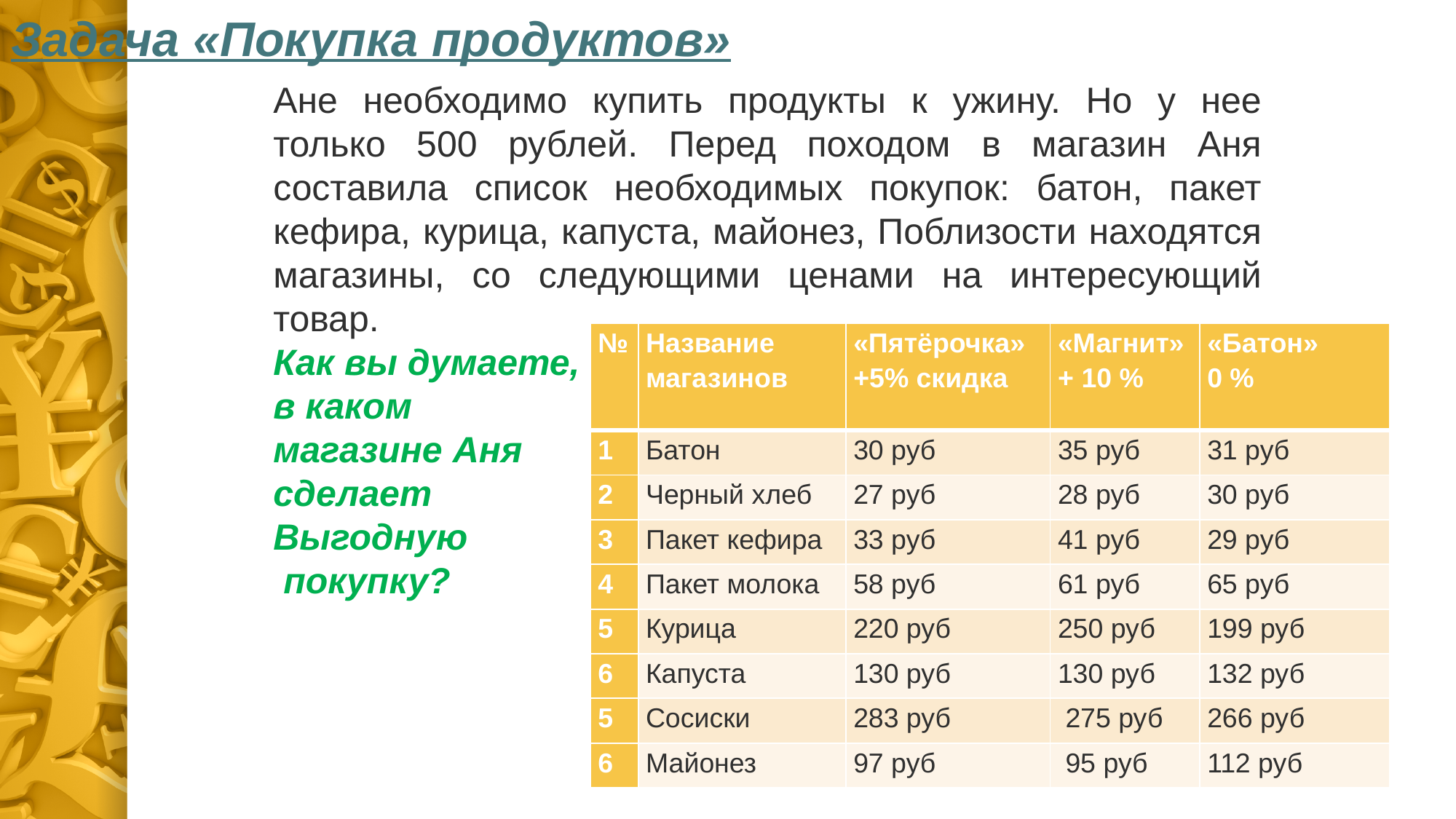

Задача «Покупка продуктов»
Ане необходимо купить продукты к ужину. Но у нее только 500 рублей. Перед походом в магазин Аня составила список необходимых покупок: батон, пакет кефира, курица, капуста, майонез, Поблизости находятся магазины, со следующими ценами на интересующий товар.
Как вы думаете,
в каком
магазине Аня
сделает
Выгодную
 покупку?
| № | Название магазинов | «Пятёрочка» +5% скидка | «Магнит» + 10 % | «Батон» 0 % |
| --- | --- | --- | --- | --- |
| 1 | Батон | 30 руб | 35 руб | 31 руб |
| 2 | Черный хлеб | 27 руб | 28 руб | 30 руб |
| 3 | Пакет кефира | 33 руб | 41 руб | 29 руб |
| 4 | Пакет молока | 58 руб | 61 руб | 65 руб |
| 5 | Курица | 220 руб | 250 руб | 199 руб |
| 6 | Капуста | 130 руб | 130 руб | 132 руб |
| 5 | Сосиски | 283 руб | 275 руб | 266 руб |
| 6 | Майонез | 97 руб | 95 руб | 112 руб |